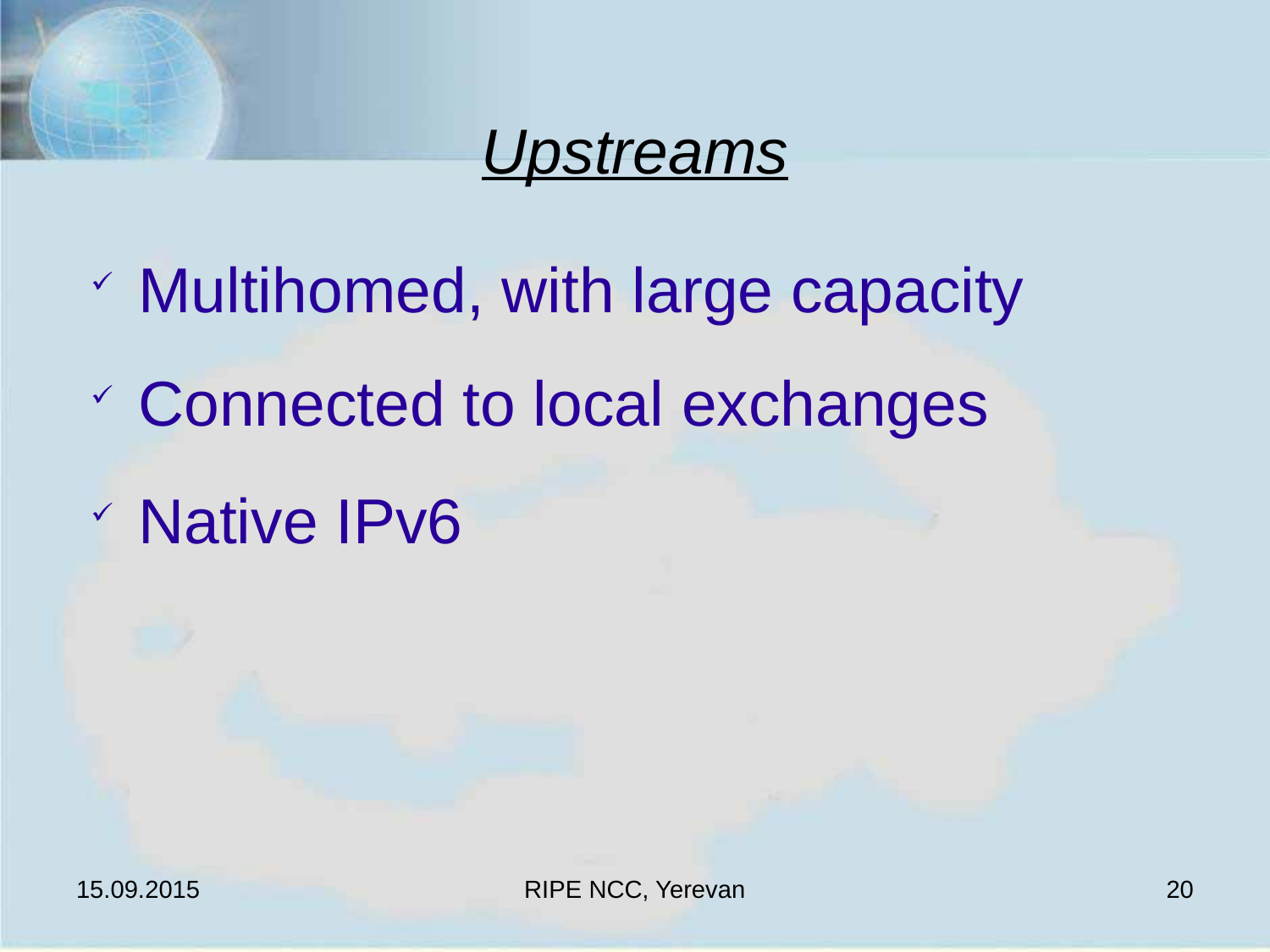

# Upstreams
 Multihomed, with large capacity
 Connected to local exchanges
 Native IPv6
15.09.2015
RIPE NCC, Yerevan
20